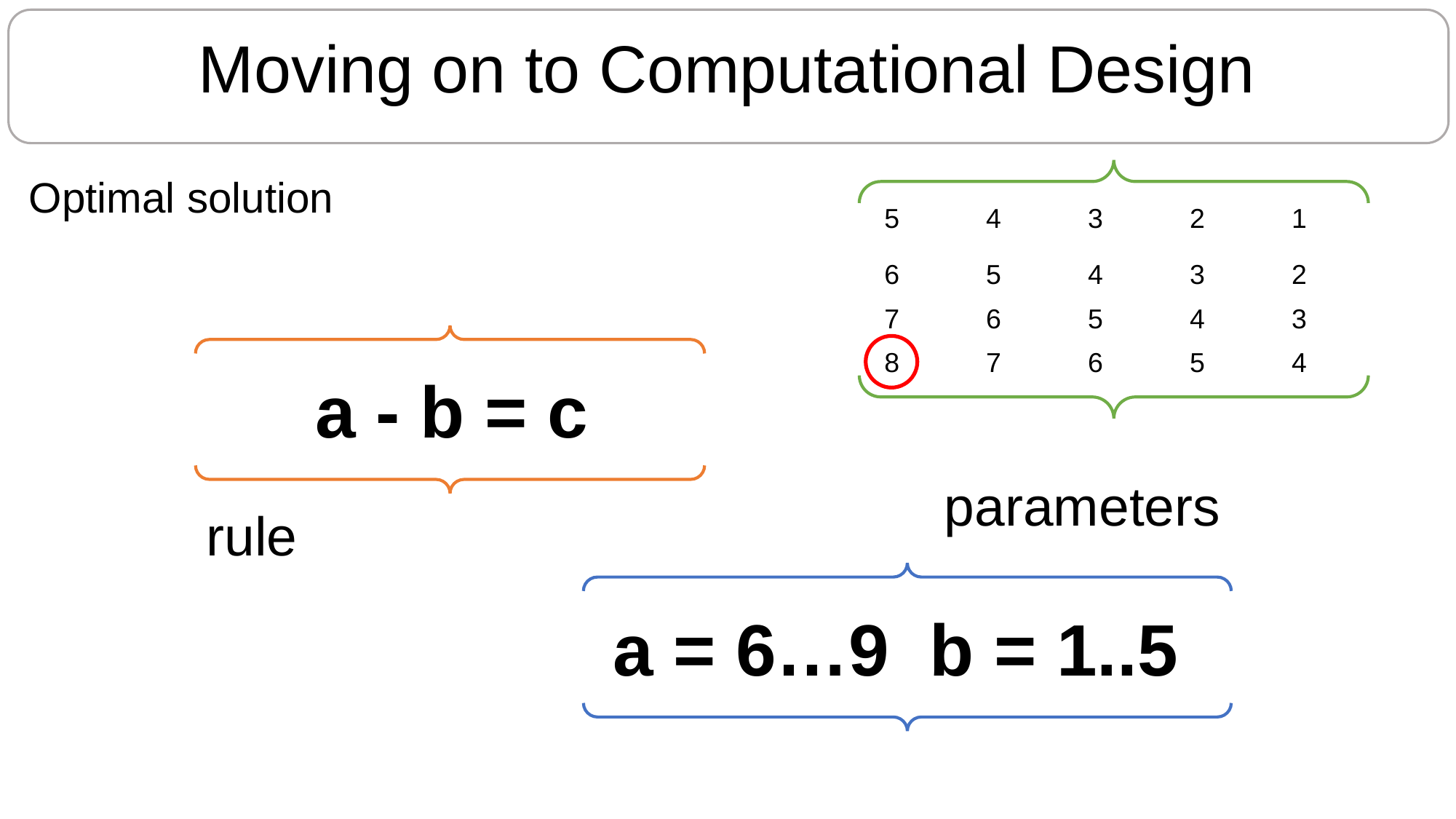

# Moving on to Computational Design

Optimal solution
| 5 | 4 | 3 | 2 | 1 |
| --- | --- | --- | --- | --- |
| 6 | 5 | 4 | 3 | 2 |
| 7 | 6 | 5 | 4 | 3 |
| 8 | 7 | 6 | 5 | 4 |

a - b = c

parameters
rule
a = 6…9  b = 1..5